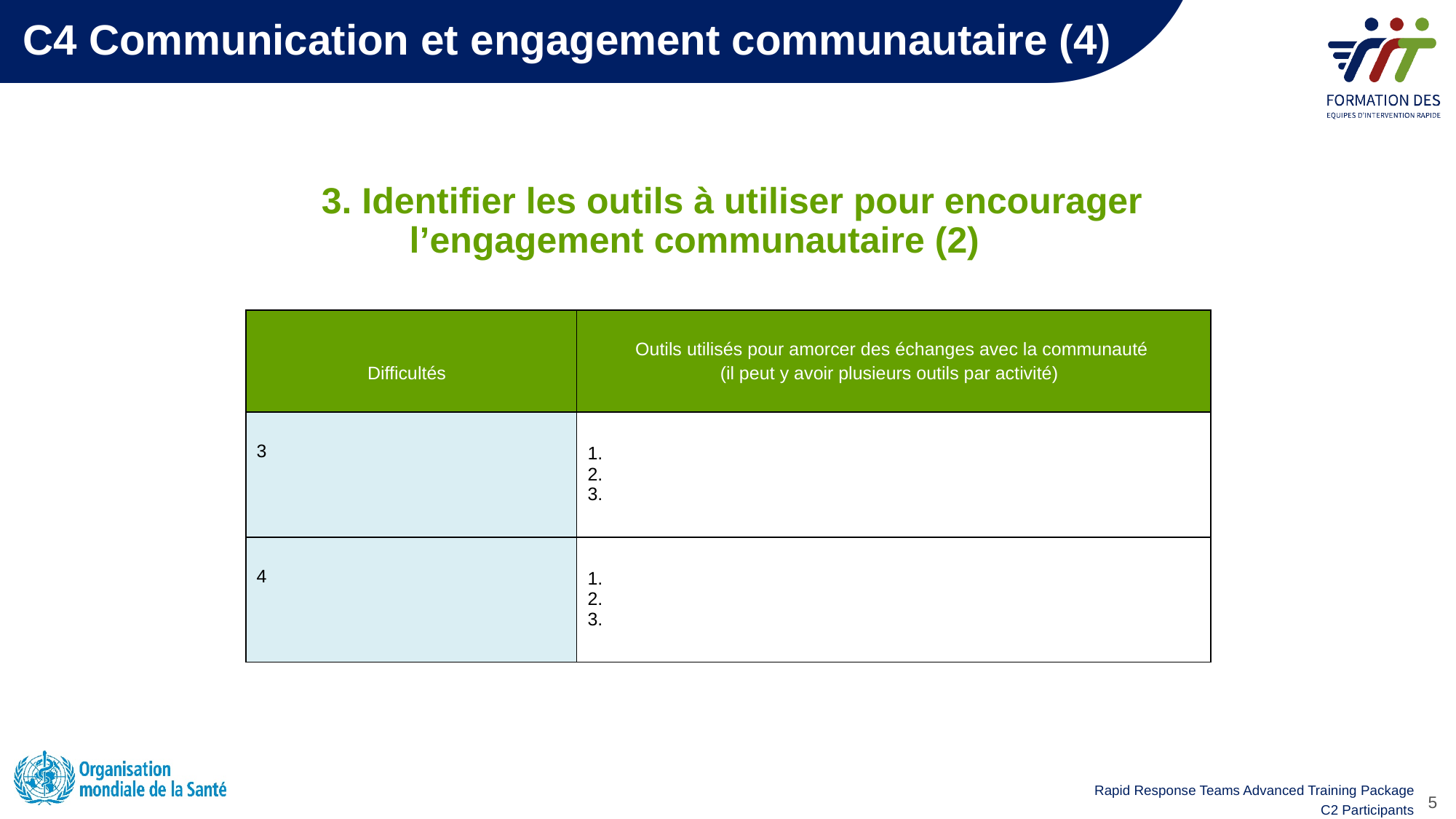

# C4 Communication et engagement communautaire (4)
3. Identifier les outils à utiliser pour encourager l’engagement communautaire (2)
| Difficultés | Outils utilisés pour amorcer des échanges avec la communauté  (il peut y avoir plusieurs outils par activité) |
| --- | --- |
| 3 | 1.   2.   3. |
| 4 | 1.   2.   3. |